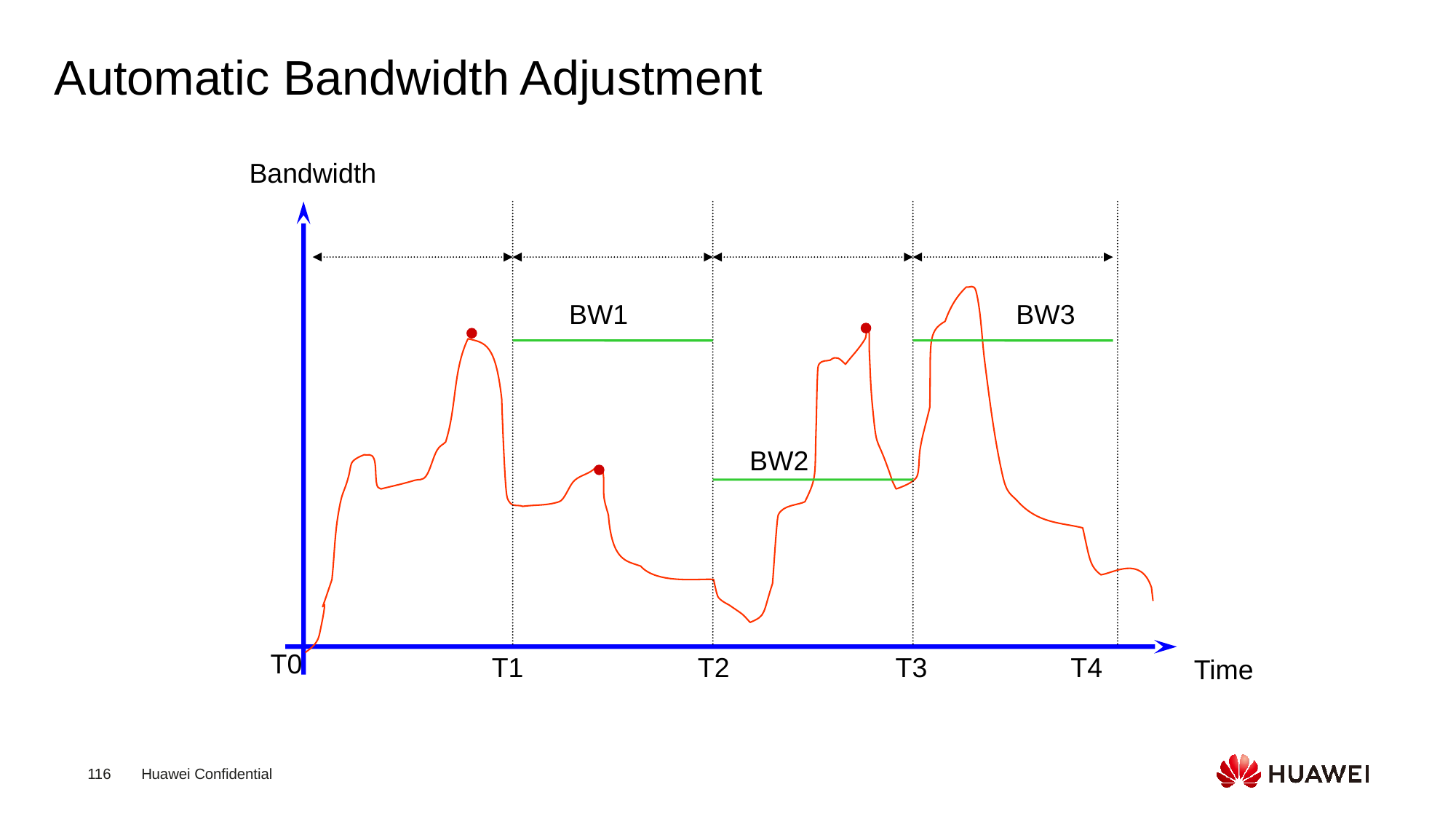

# Automatic Bandwidth Adjustment
Bandwidth

BW1
BW3

BW2

T0
T1
T2
T3
T4

Time